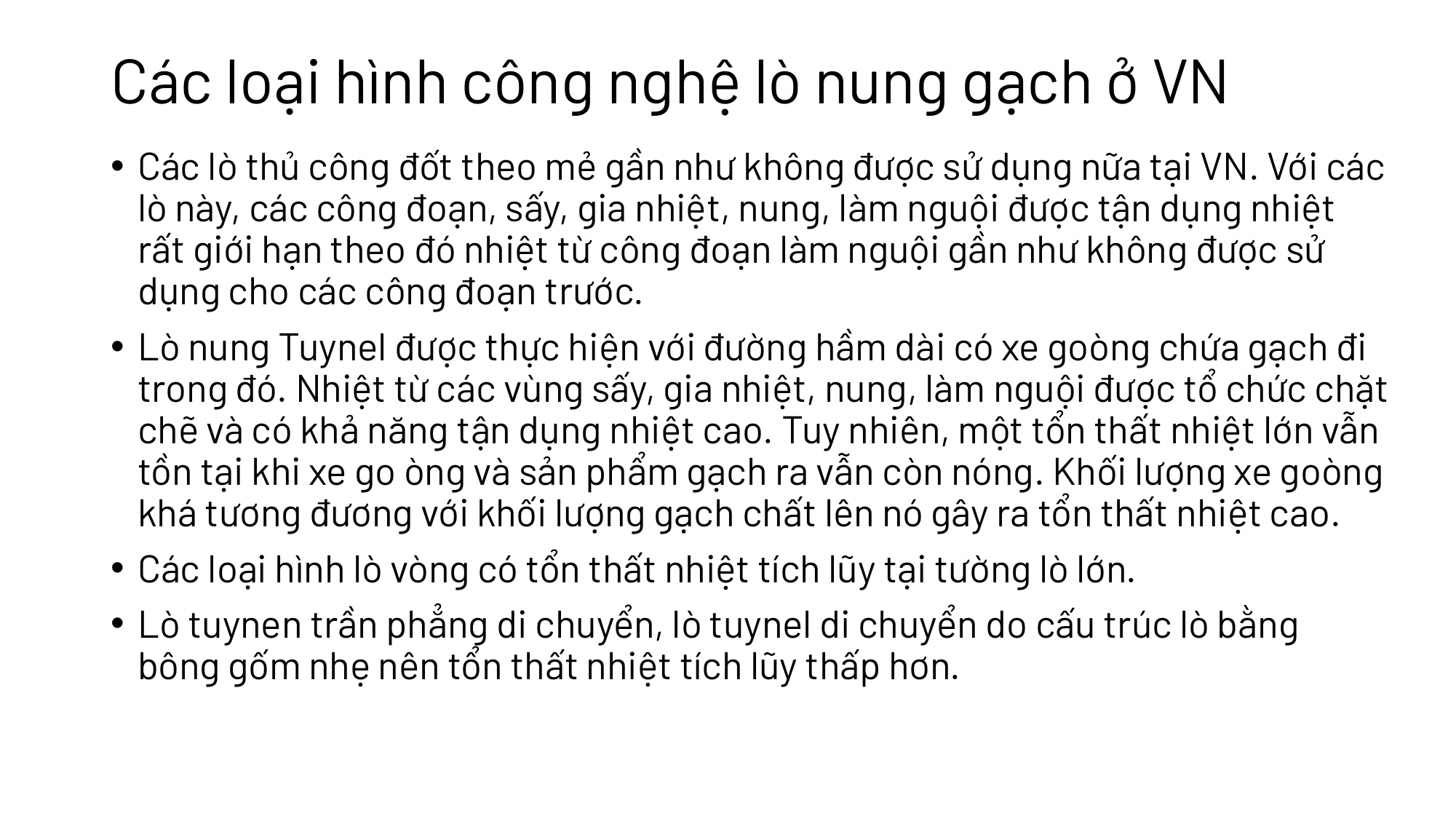

# Các loại hình công nghệ lò nung gạch ở VN
Các lò thủ công đốt theo mẻ gần như không được sử dụng nữa tại VN. Với các lò này, các công đoạn, sấy, gia nhiệt, nung, làm nguội được tận dụng nhiệt rất giới hạn theo đó nhiệt từ công đoạn làm nguội gần như không được sử dụng cho các công đoạn trước.
Lò nung Tuynel được thực hiện với đường hầm dài có xe goòng chứa gạch đi trong đó. Nhiệt từ các vùng sấy, gia nhiệt, nung, làm nguội được tổ chức chặt chẽ và có khả năng tận dụng nhiệt cao. Tuy nhiên, một tổn thất nhiệt lớn vẫn tồn tại khi xe go òng và sản phẩm gạch ra vẫn còn nóng. Khối lượng xe goòng khá tương đương với khối lượng gạch chất lên nó gây ra tổn thất nhiệt cao.
Các loại hình lò vòng có tổn thất nhiệt tích lũy tại tường lò lớn.
Lò tuynen trần phẳng di chuyển, lò tuynel di chuyển do cấu trúc lò bằng bông gốm nhẹ nên tổn thất nhiệt tích lũy thấp hơn.